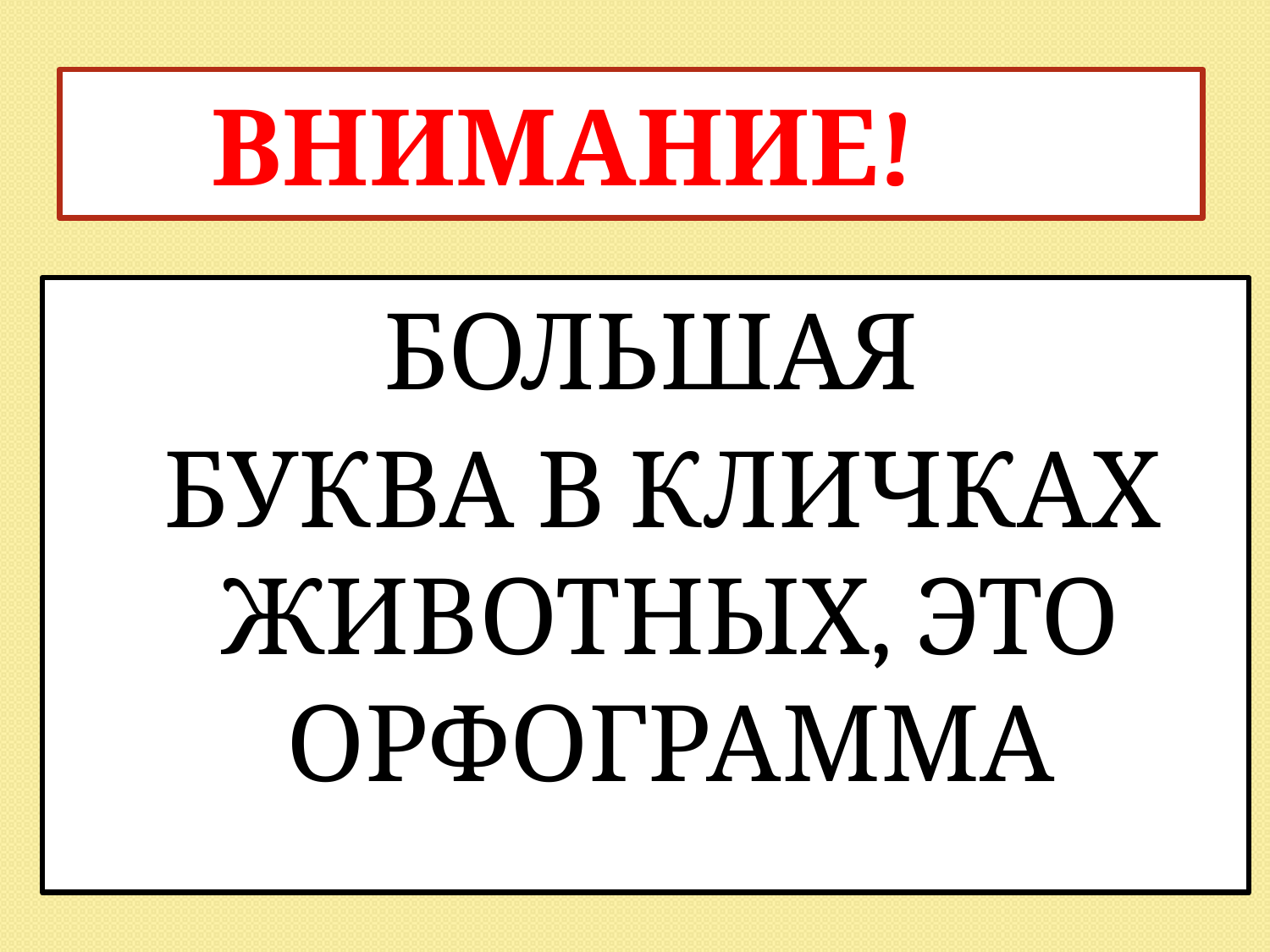

# ВНИМАНИЕ!
БОЛЬШАЯ
 БУКВА В КЛИЧКАХ ЖИВОТНЫХ, ЭТО ОРФОГРАММА